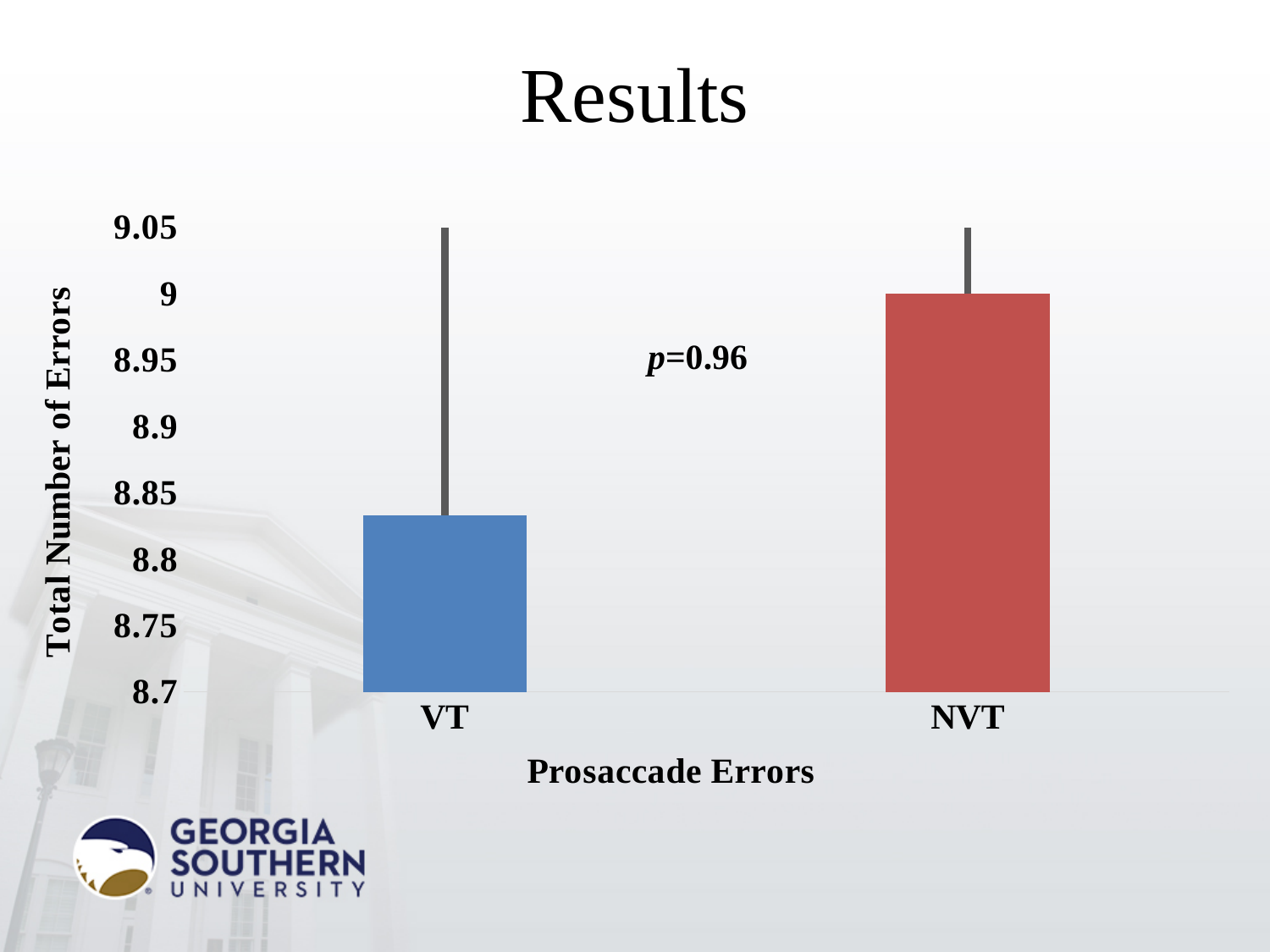

# Results

### Chart

| Category | Prosaccade Errors |
|---|---|
| VT | 8.833333333333334 |
| NVT | 9.0 |
p=0.96